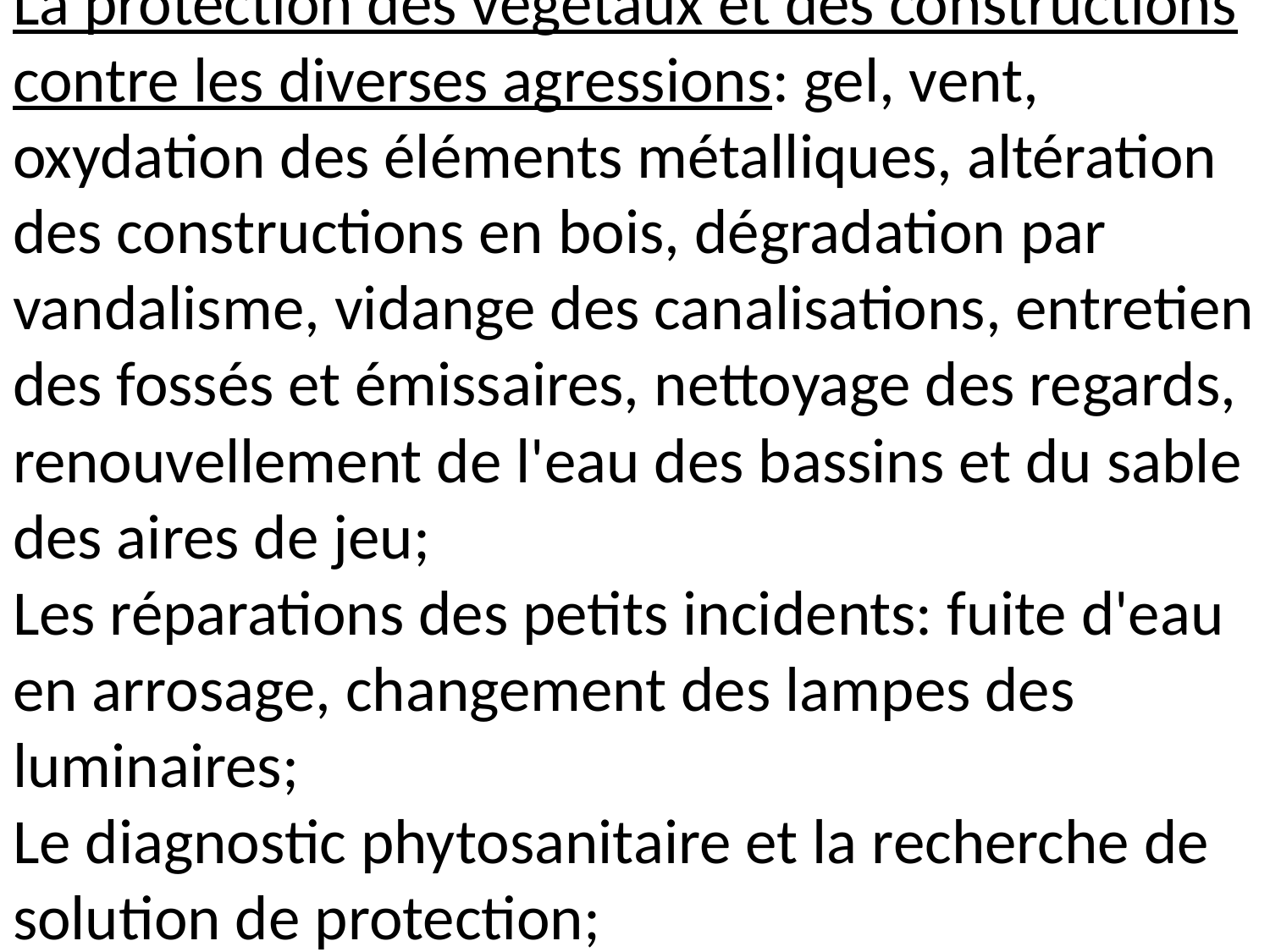

# La protection des végétaux et des constructions contre les diverses agressions: gel, vent, oxydation des éléments métalliques, altération des constructions en bois, dégradation par vandalisme, vidange des canalisations, entretien des fossés et émissaires, nettoyage des regards, renouvellement de l'eau des bassins et du sable des aires de jeu; Les réparations des petits incidents: fuite d'eau en arrosage, changement des lampes des luminaires; Le diagnostic phytosanitaire et la recherche de solution de protection;